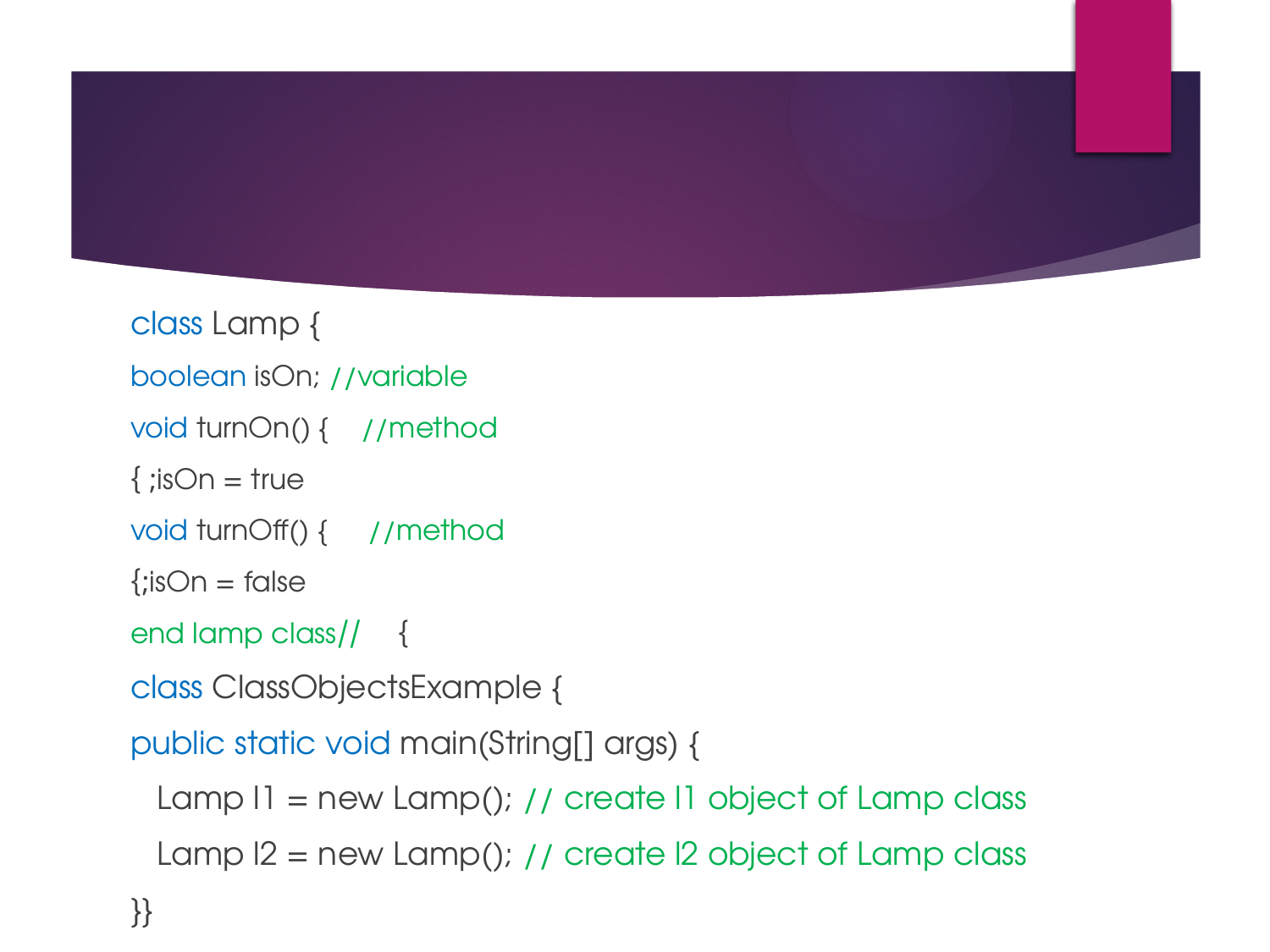

class Lamp {
  boolean isOn; //variable
  void turnOn() {    //method
    isOn = true; }
void turnOff() {     //method
   isOn = false;}
}     //end lamp class
class ClassObjectsExample {
public static void main(String[] args) {
   Lamp l1 = new Lamp(); // create l1 object of Lamp class
   Lamp l2 = new Lamp(); // create l2 object of Lamp class
}}